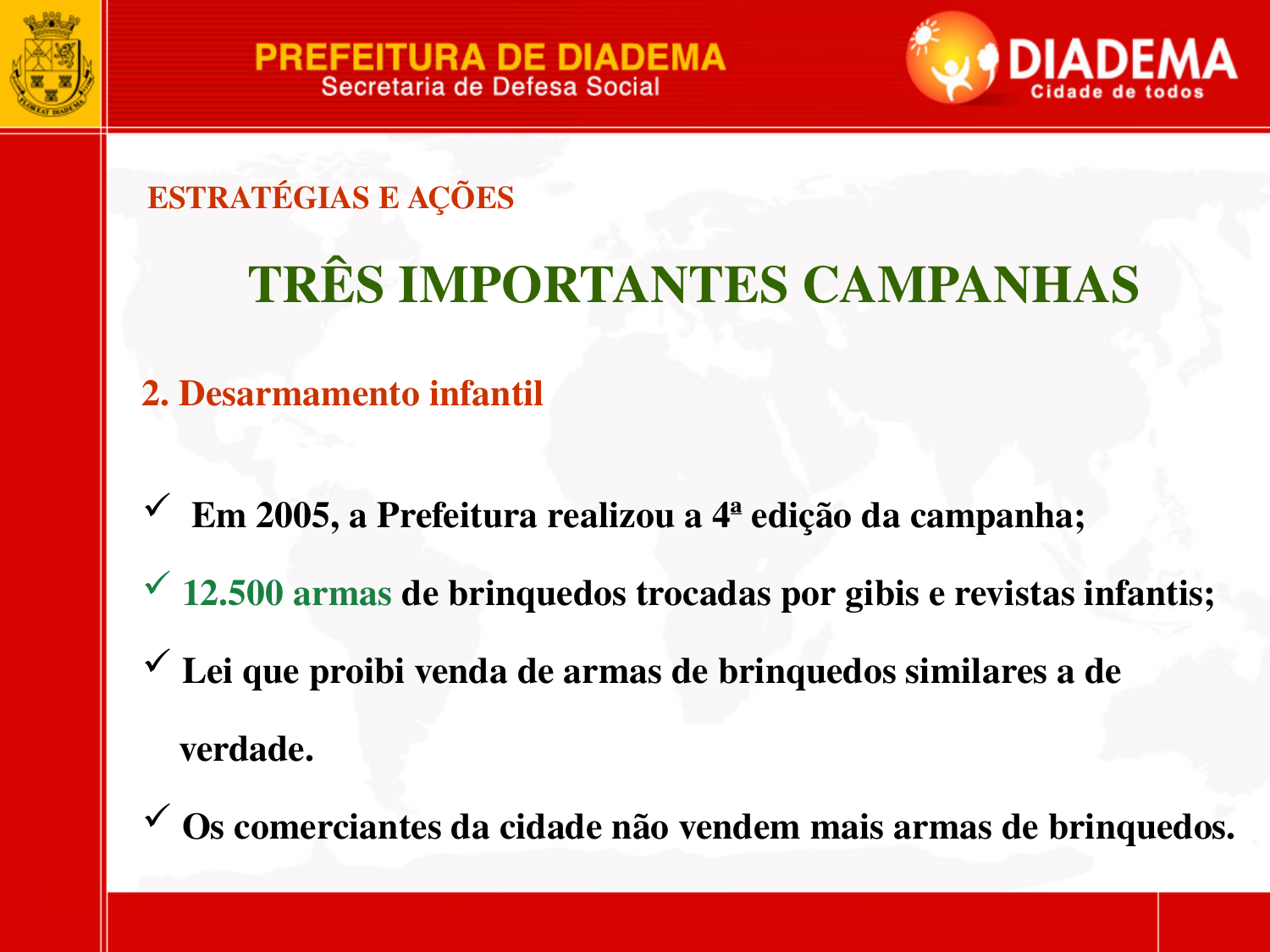

ESTRATÉGIAS E AÇÕES
TRÊS IMPORTANTES CAMPANHAS
2. Desarmamento infantil

  Em 2005, a Prefeitura realizou a 4ª edição da campanha;
 12.500 armas de brinquedos trocadas por gibis e revistas infantis;
 Lei que proibi venda de armas de brinquedos similares a de
    verdade.
 Os comerciantes da cidade não vendem mais armas de brinquedos.